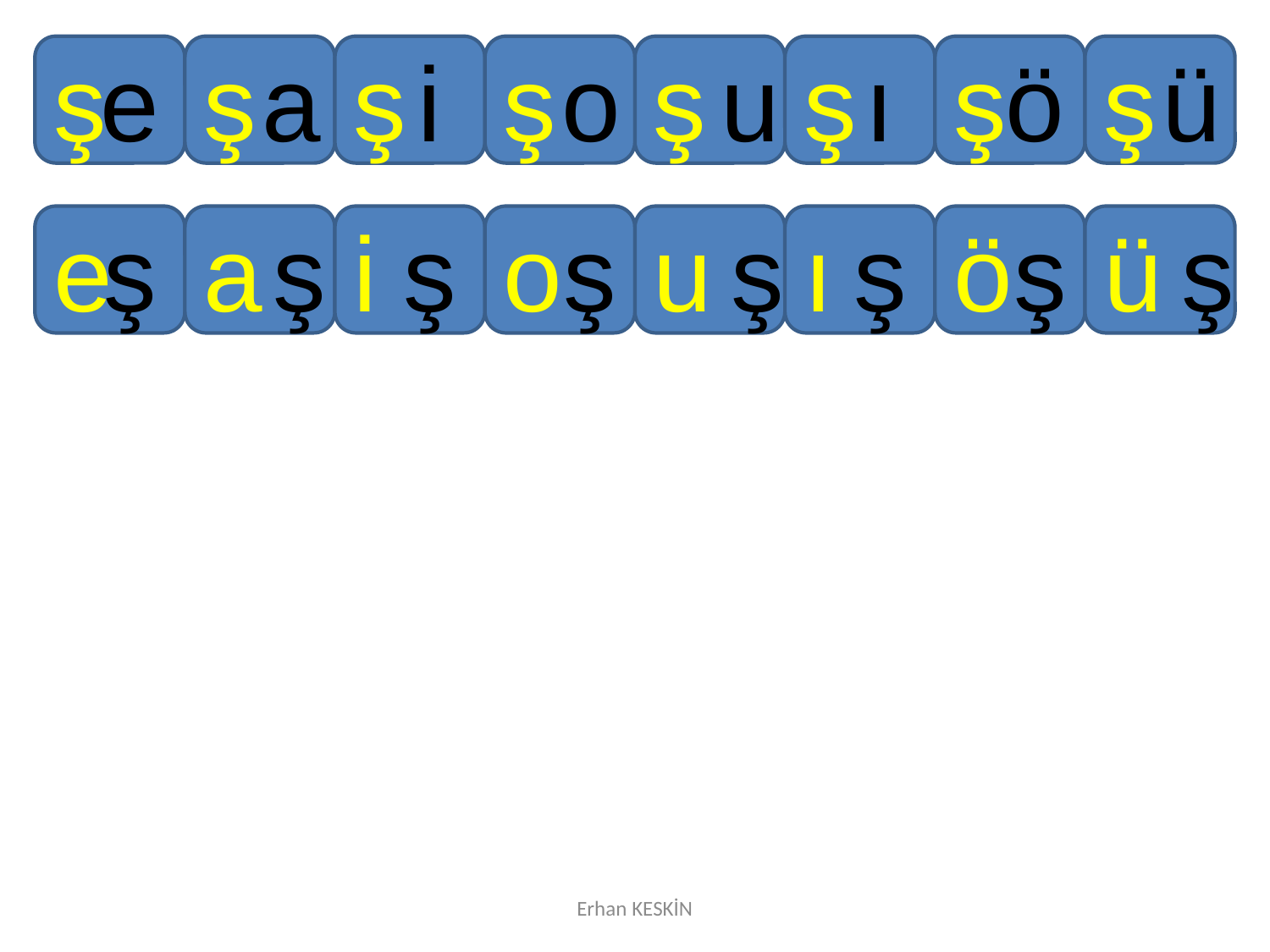

ş

e
ş
a
ş
i
ş
o
ş
u
ş
ı
ş
ö
ş
ü
e

ş
a
ş
i
ş
o
ş
u
ş
ı
ş
ö
ş
ü
ş
Erhan KESKİN